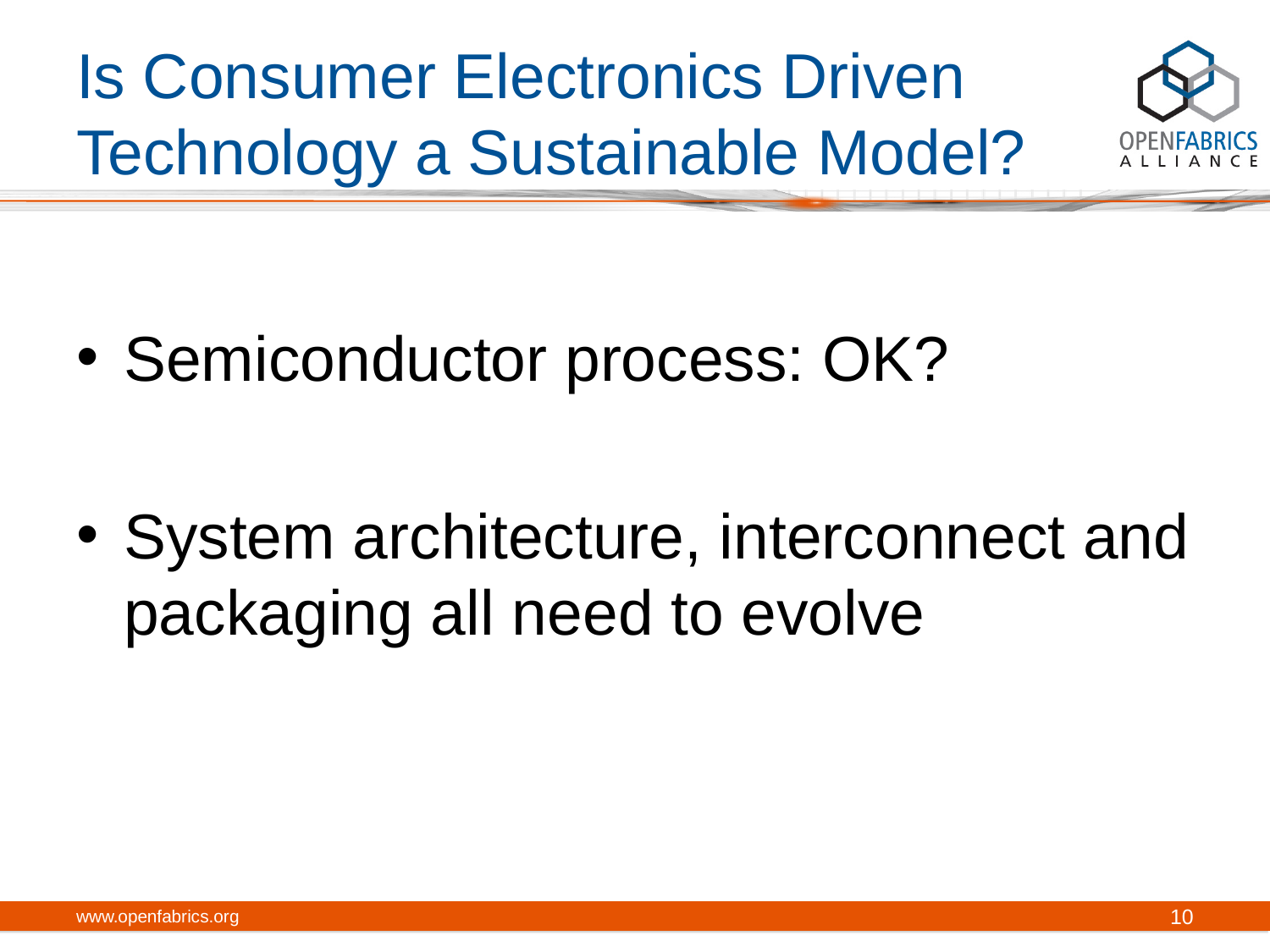

# Is Consumer Electronics Driven Technology a Sustainable Model?

Semiconductor process: OK?

System architecture, interconnect and packaging all need to evolve
www.openfabrics.org
10